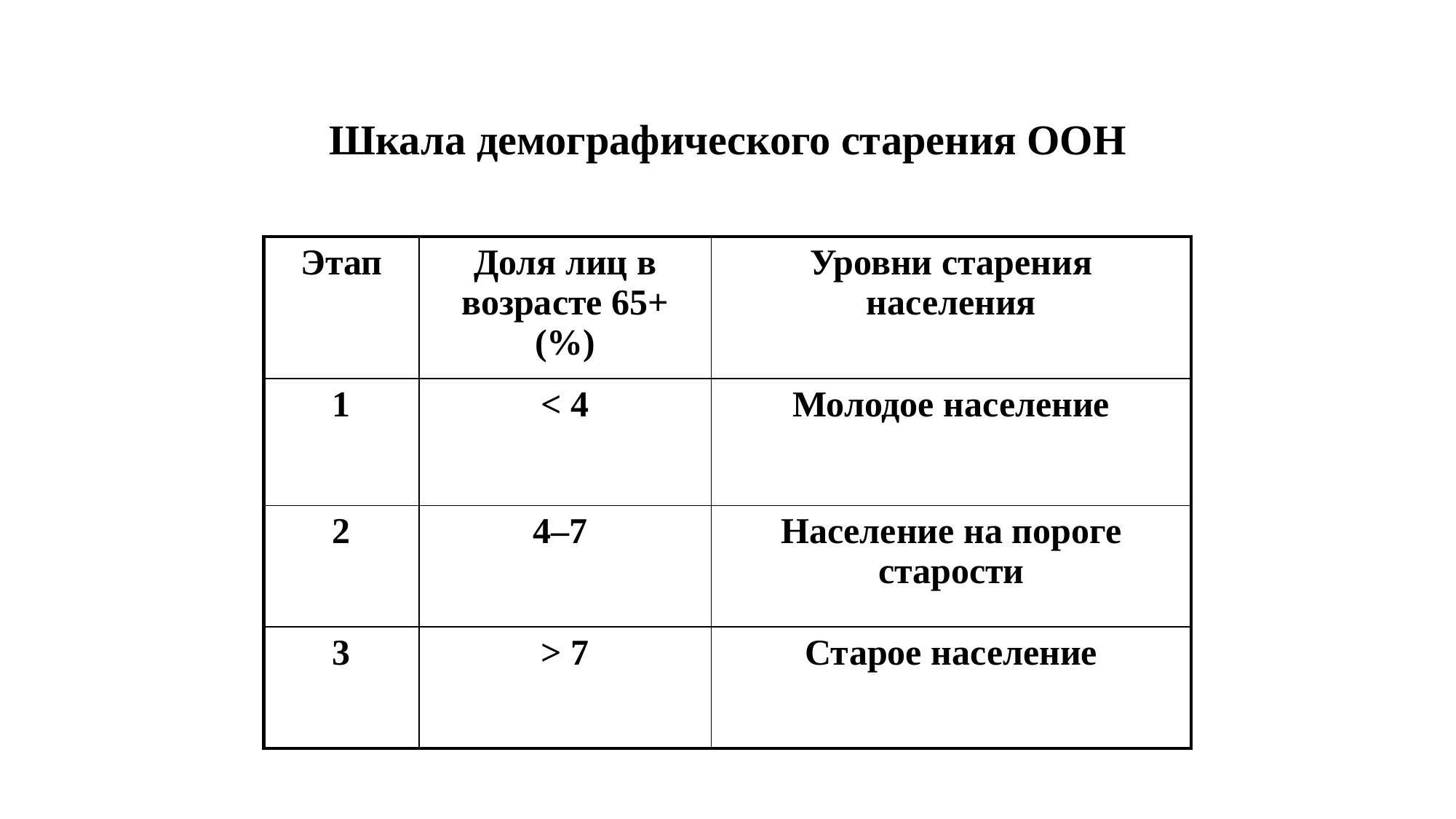

# Шкала демографического старения ООН
| Этап | Доля лиц в возрасте 65+ (%) | Уровни старения населения |
| --- | --- | --- |
| 1 | < 4 | Молодое население |
| 2 | 4–7 | Население на пороге старости |
| 3 | > 7 | Старое население |